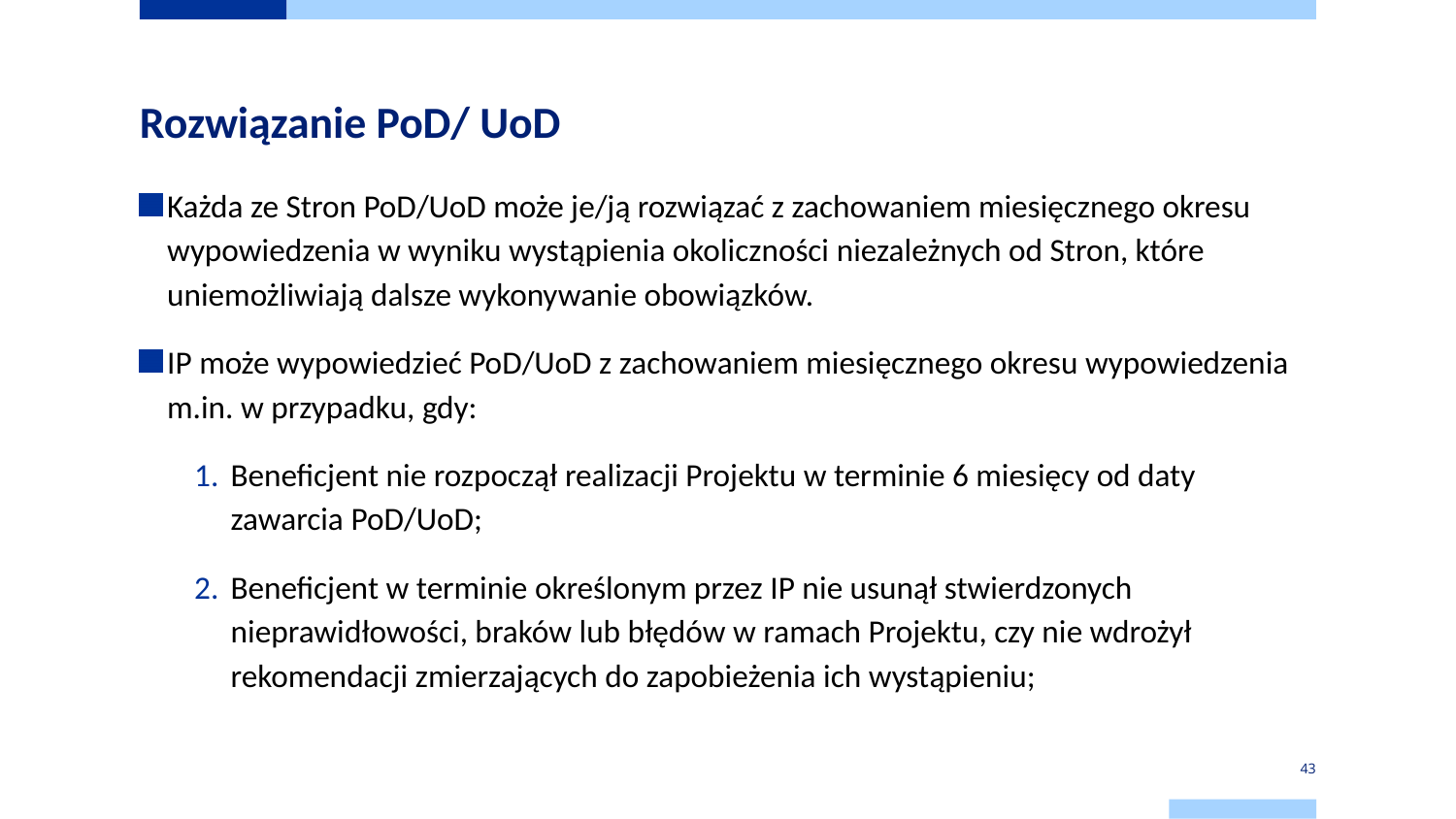

# Rozwiązanie PoD/ UoD
Każda ze Stron PoD/UoD może je/ją rozwiązać z zachowaniem miesięcznego okresu wypowiedzenia w wyniku wystąpienia okoliczności niezależnych od Stron, które uniemożliwiają dalsze wykonywanie obowiązków.
IP może wypowiedzieć PoD/UoD z zachowaniem miesięcznego okresu wypowiedzenia m.in. w przypadku, gdy:
Beneficjent nie rozpoczął realizacji Projektu w terminie 6 miesięcy od daty zawarcia PoD/UoD;
Beneficjent w terminie określonym przez IP nie usunął stwierdzonych nieprawidłowości, braków lub błędów w ramach Projektu, czy nie wdrożył rekomendacji zmierzających do zapobieżenia ich wystąpieniu;

43